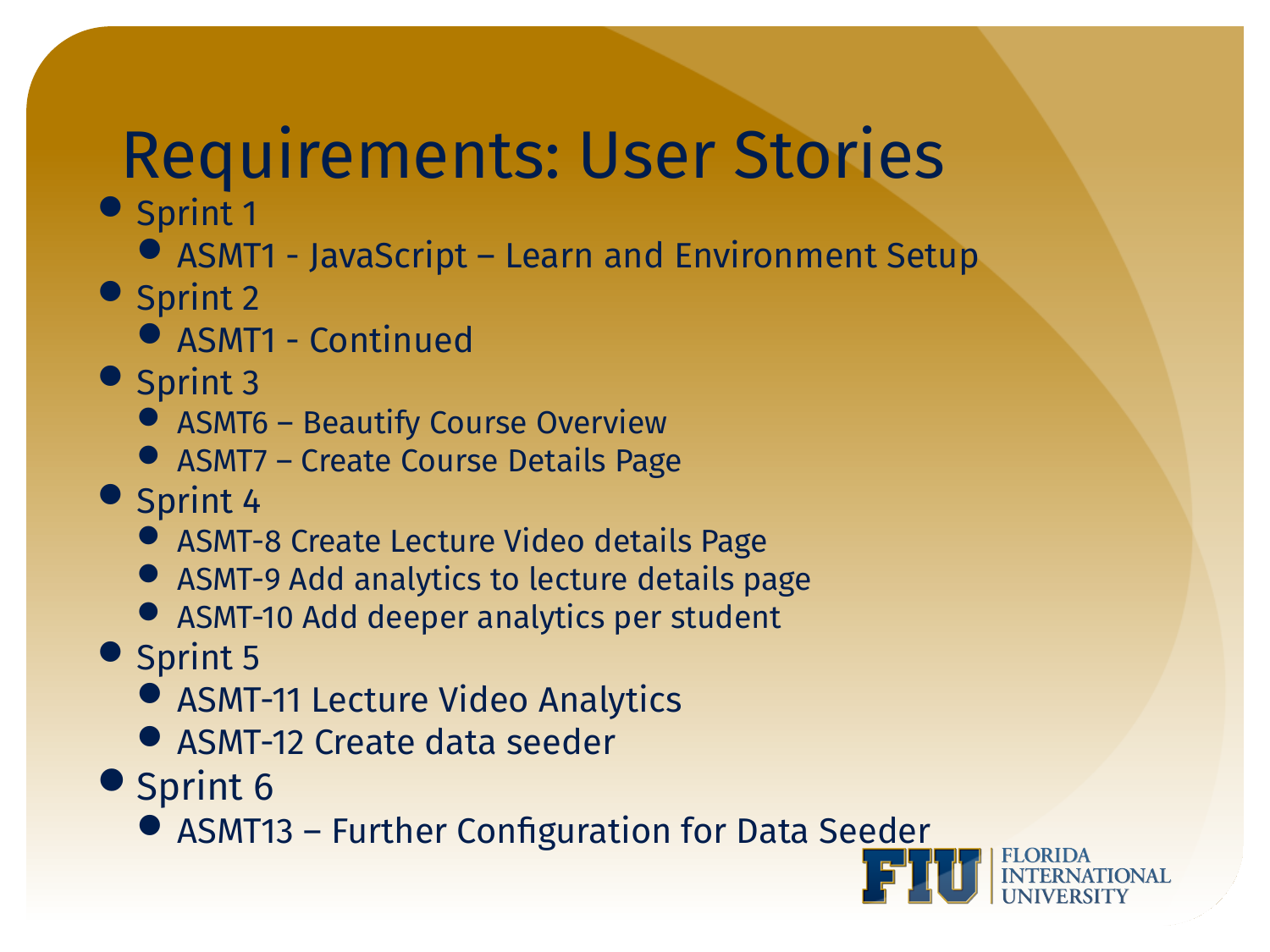

# Requirements: User Stories
Sprint 1
ASMT1 - JavaScript – Learn and Environment Setup
Sprint 2
ASMT1 - Continued
Sprint 3
ASMT6 – Beautify Course Overview
ASMT7 – Create Course Details Page
Sprint 4
ASMT-8 Create Lecture Video details Page
ASMT-9 Add analytics to lecture details page
ASMT-10 Add deeper analytics per student
Sprint 5
ASMT-11 Lecture Video Analytics
ASMT-12 Create data seeder
Sprint 6
ASMT13 – Further Configuration for Data Seeder